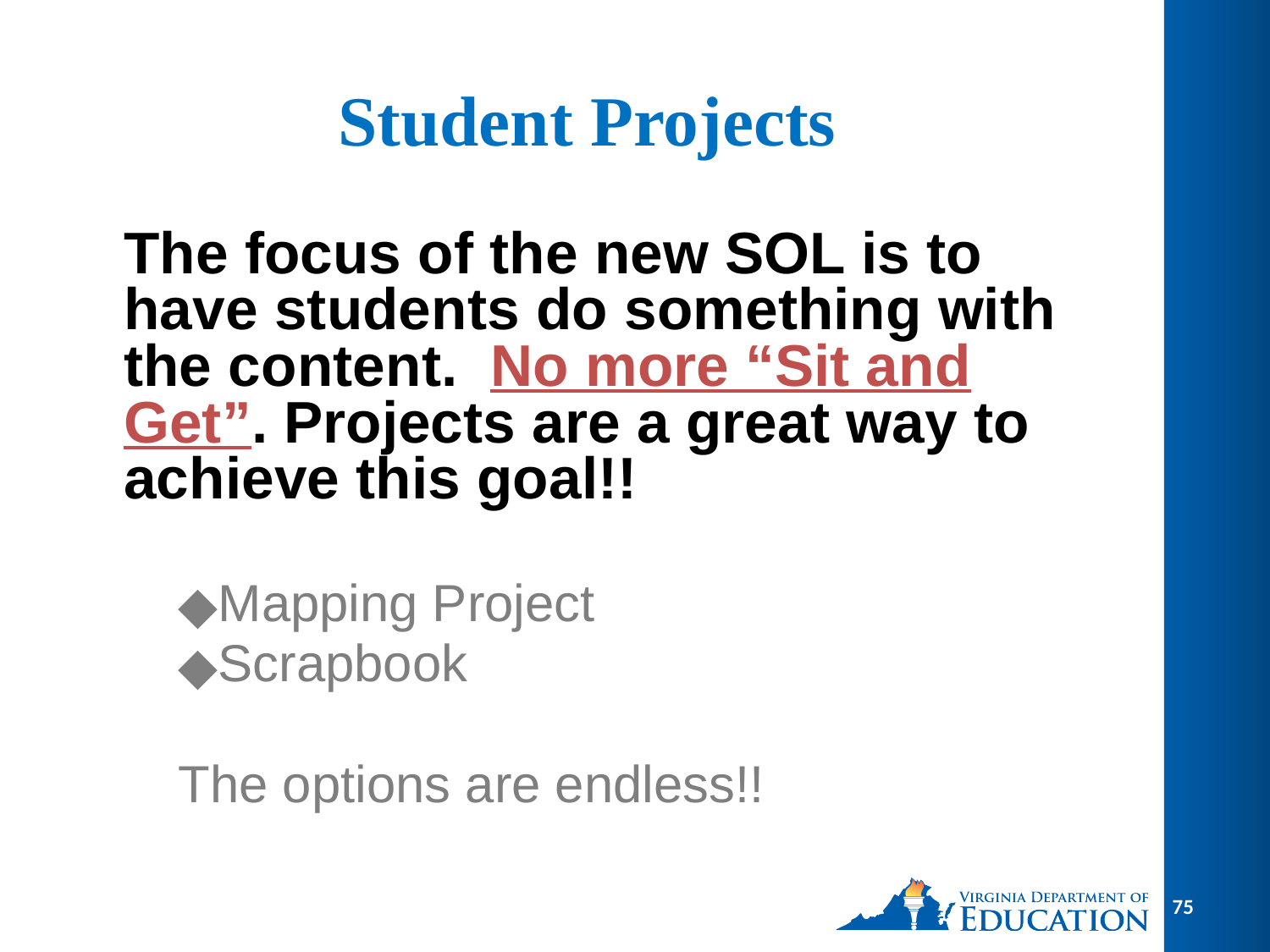

# Student Projects
The focus of the new SOL is to have students do something with the content.  No more “Sit and Get”. Projects are a great way to achieve this goal!!

Mapping Project
Scrapbook

The options are endless!!
75